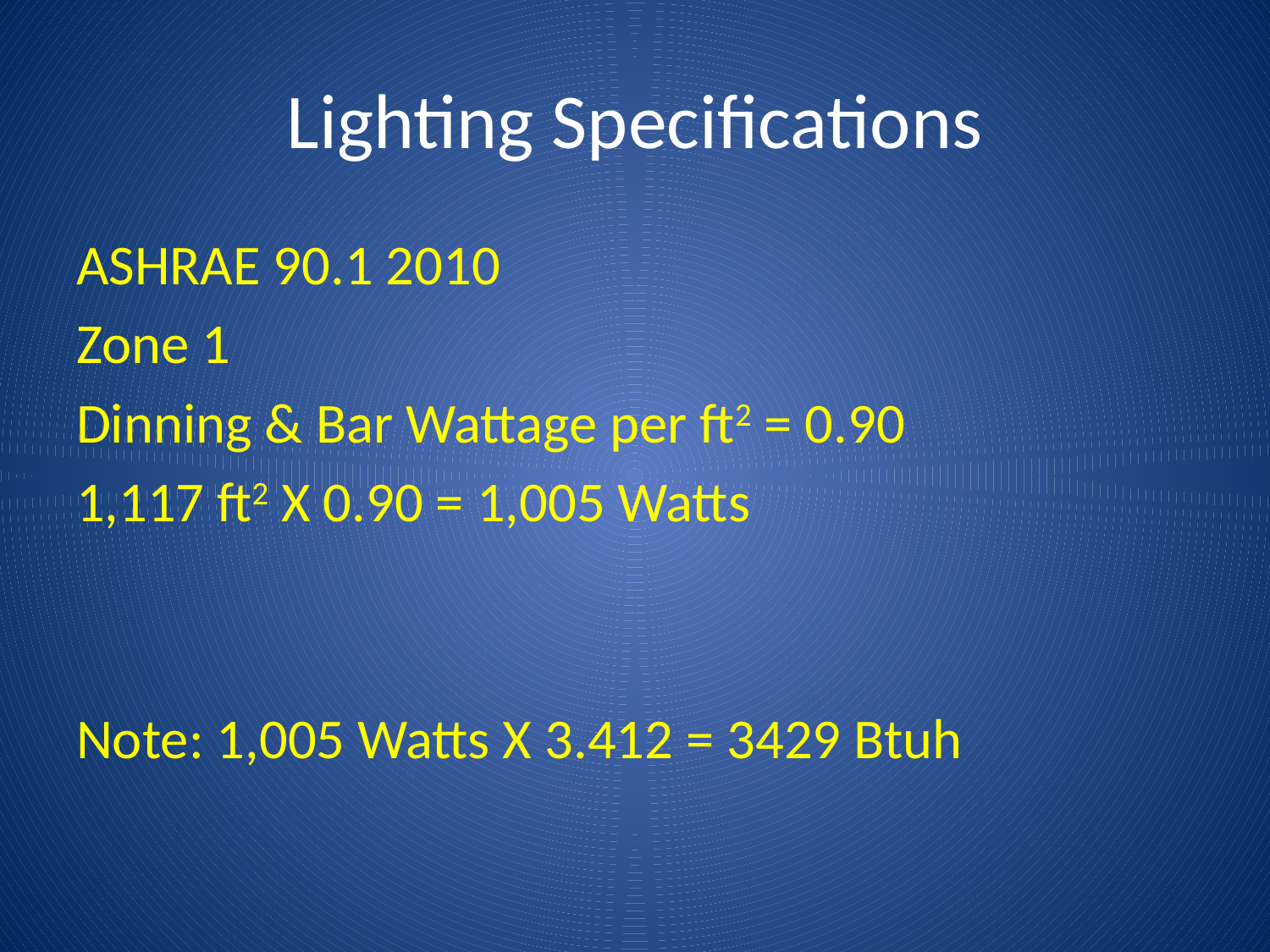

# Lighting Specifications
ASHRAE 90.1 2010
Zone 1
Dinning & Bar Wattage per ft2 = 0.90
1,117 ft2 X 0.90 = 1,005 Watts

Note: 1,005 Watts X 3.412 = 3429 Btuh